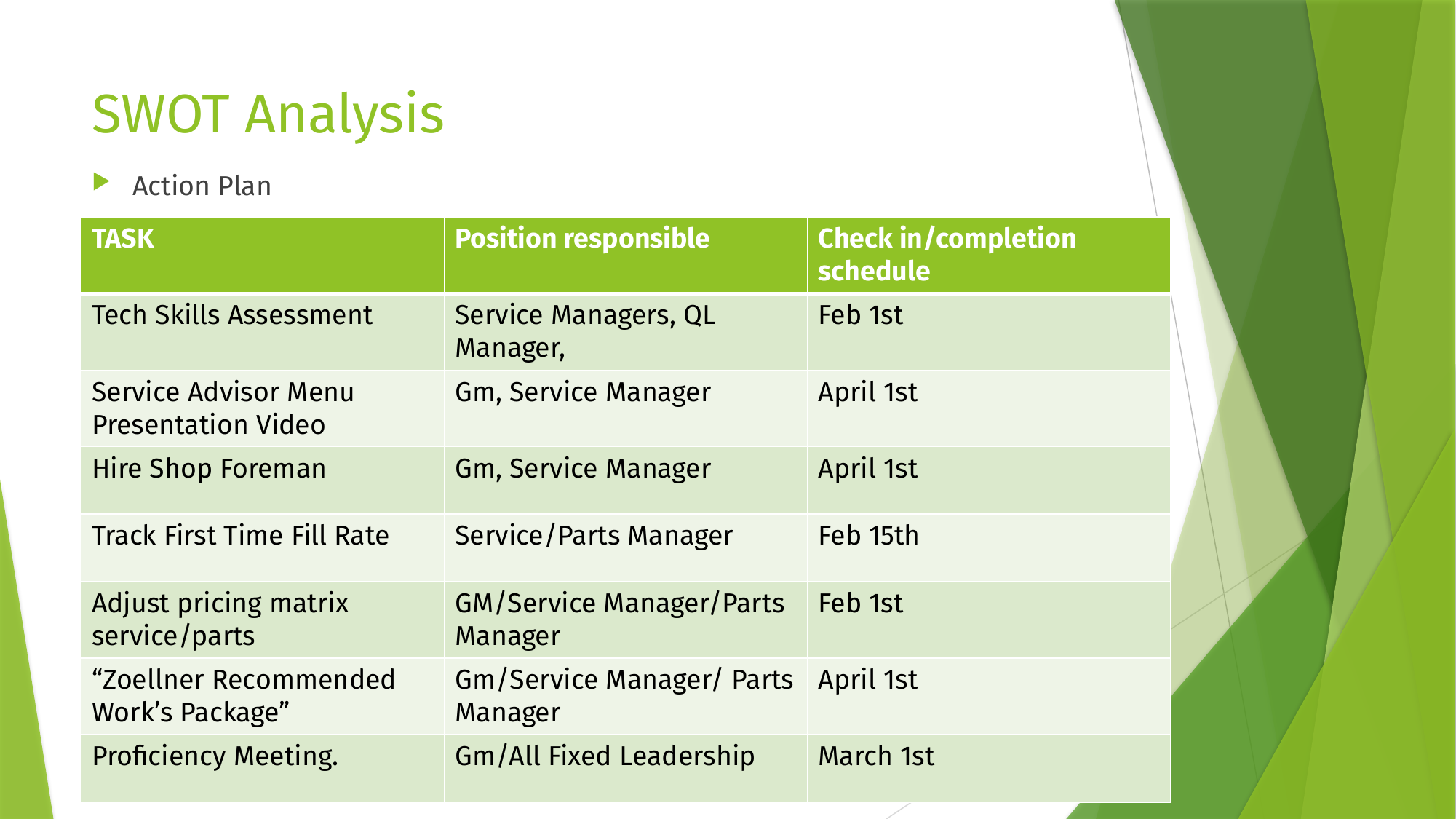

# SWOT Analysis
Action Plan

| TASK | Position responsible | Check in/completion schedule |
| --- | --- | --- |
| Tech Skills Assessment | Service Managers, QL Manager, | Feb 1st |
| Service Advisor Menu Presentation Video | Gm, Service Manager | April 1st |
| Hire Shop Foreman | Gm, Service Manager | April 1st |
| Track First Time Fill Rate | Service/Parts Manager | Feb 15th |
| Adjust pricing matrix service/parts | GM/Service Manager/Parts Manager | Feb 1st |
| “Zoellner Recommended Work’s Package” | Gm/Service Manager/ Parts Manager | April 1st |
| Proficiency Meeting. | Gm/All Fixed Leadership | March 1st |